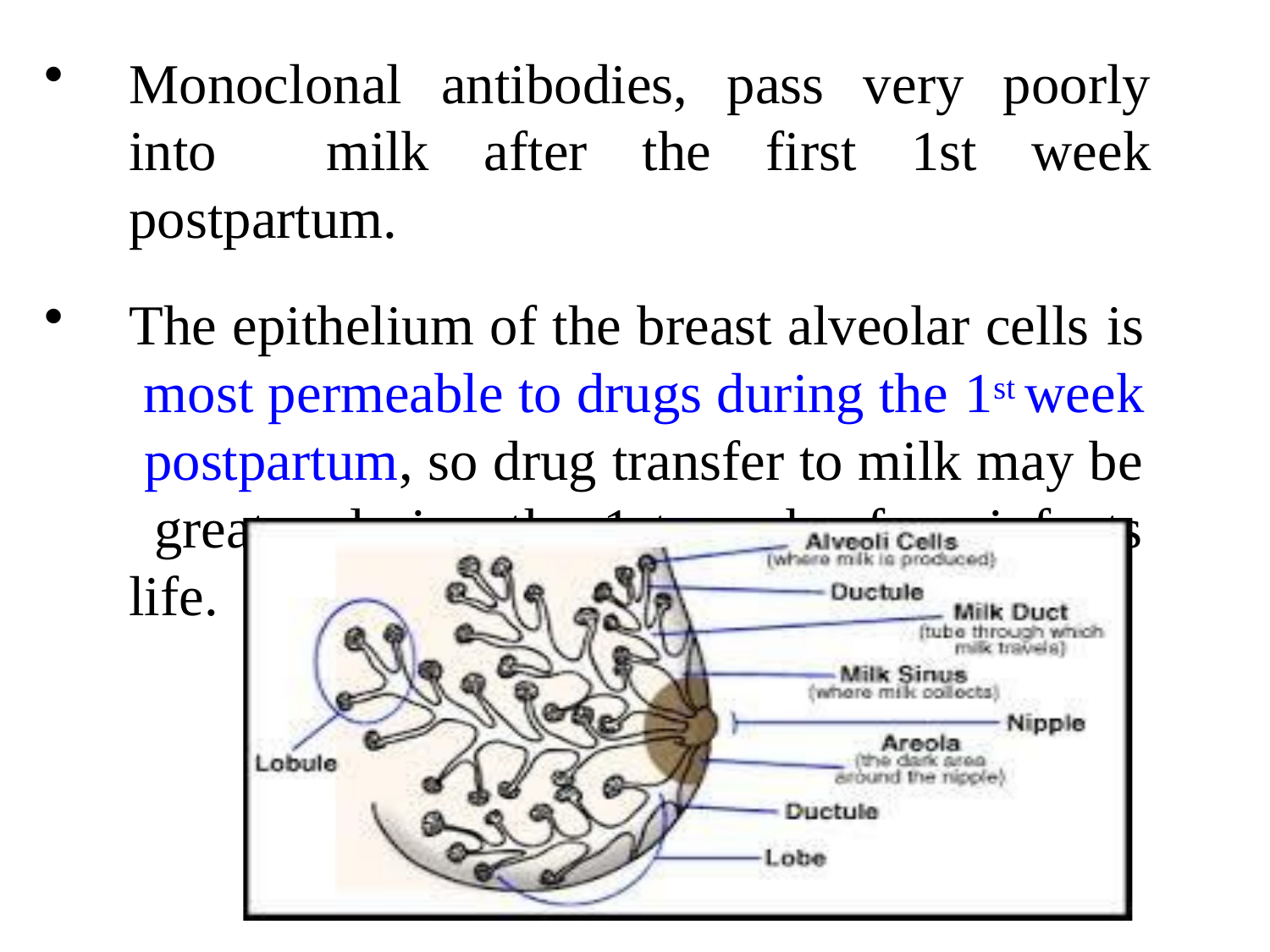

Monoclonal antibodies, pass very poorly into  milk after the first 1st week postpartum.
The epithelium of the breast alveolar cells is  most permeable to drugs during the 1st week  postpartum, so drug transfer to milk may be  greater during the 1st week of an infants life.